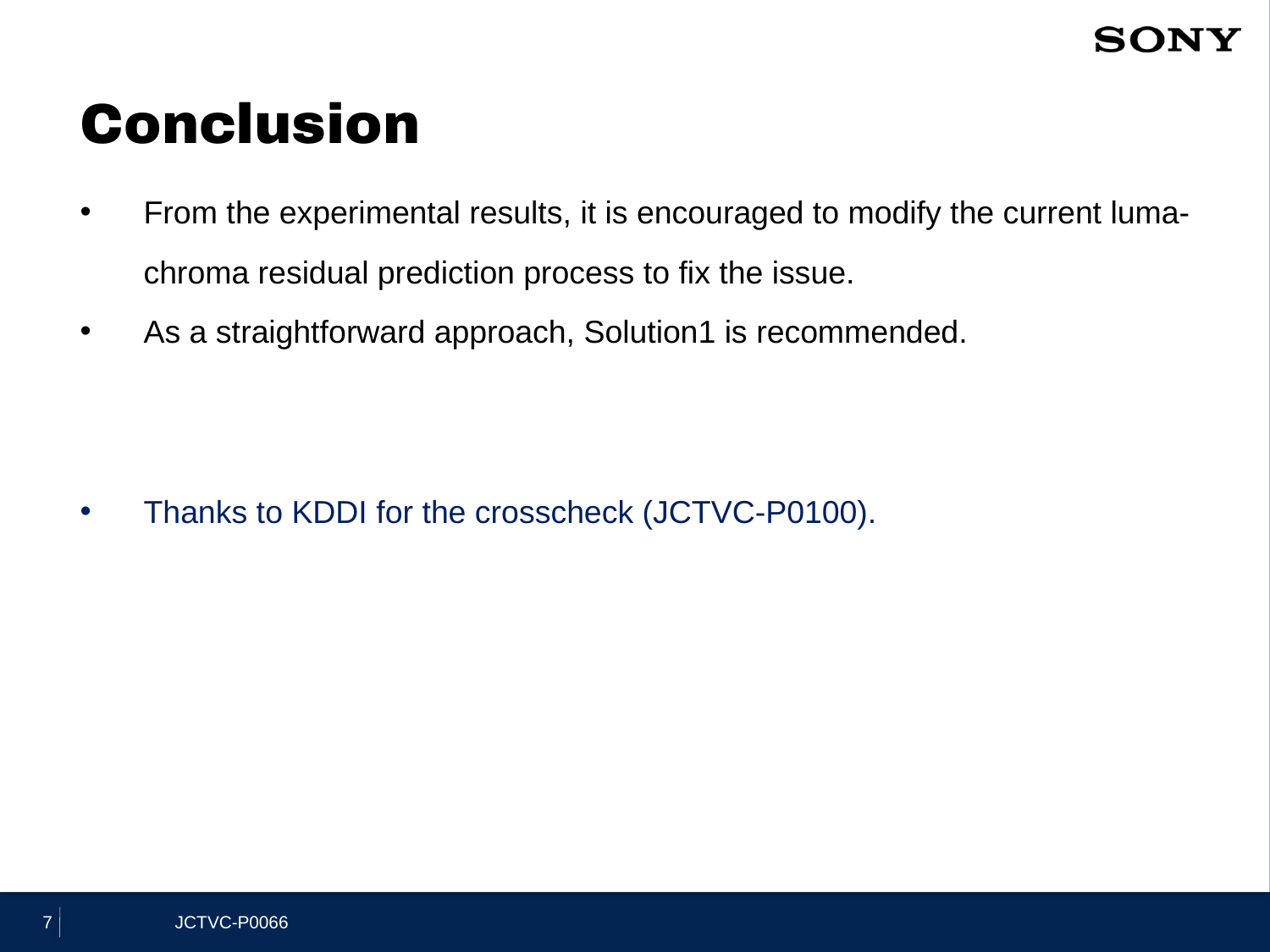

# Conclusion
From the experimental results, it is encouraged to modify the current luma-chroma residual prediction process to fix the issue.
As a straightforward approach, Solution1 is recommended.

Thanks to KDDI for the crosscheck (JCTVC-P0100).
7
JCTVC-P0066